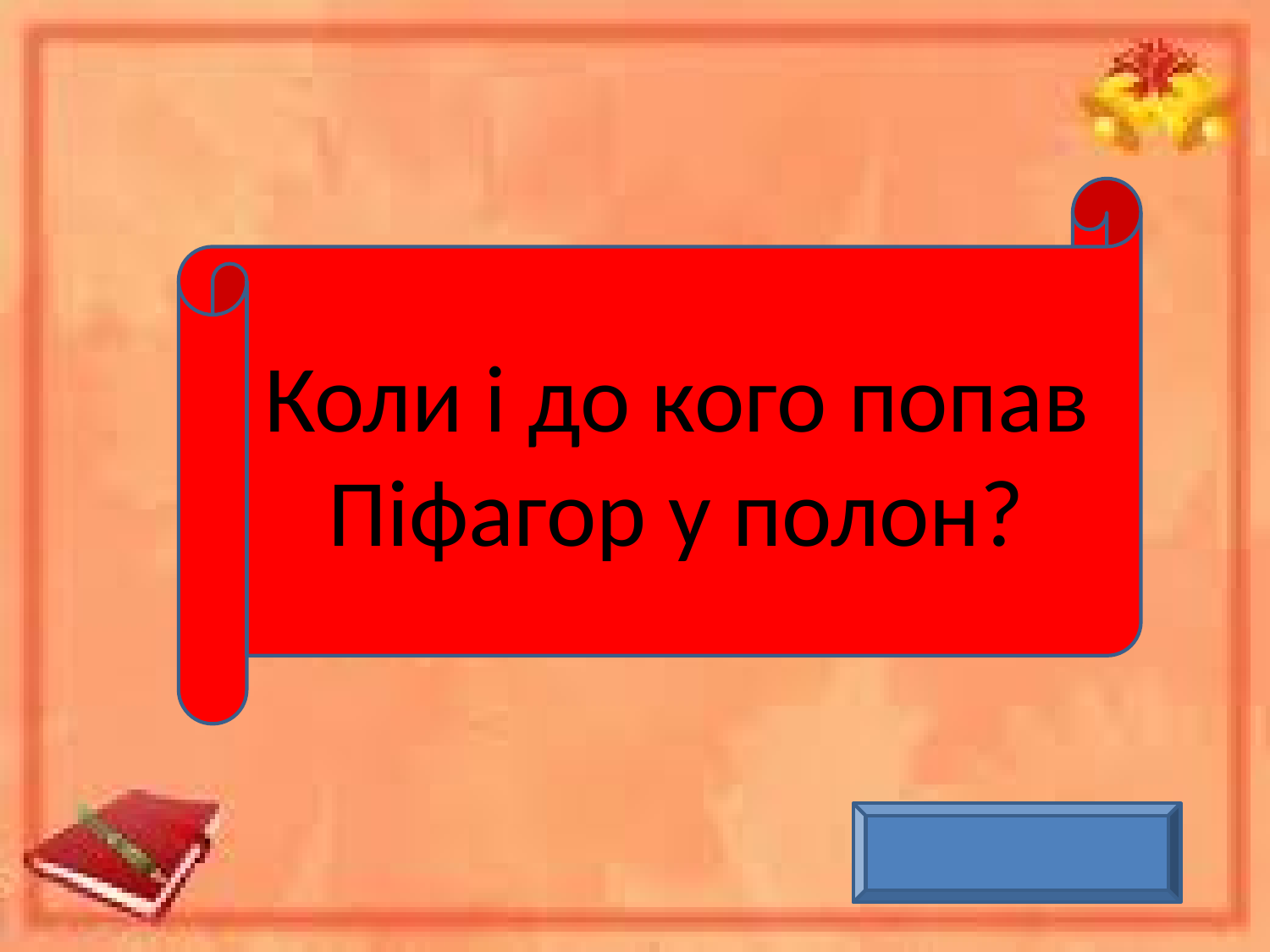

Коли і до кого попав Піфагор у полон?